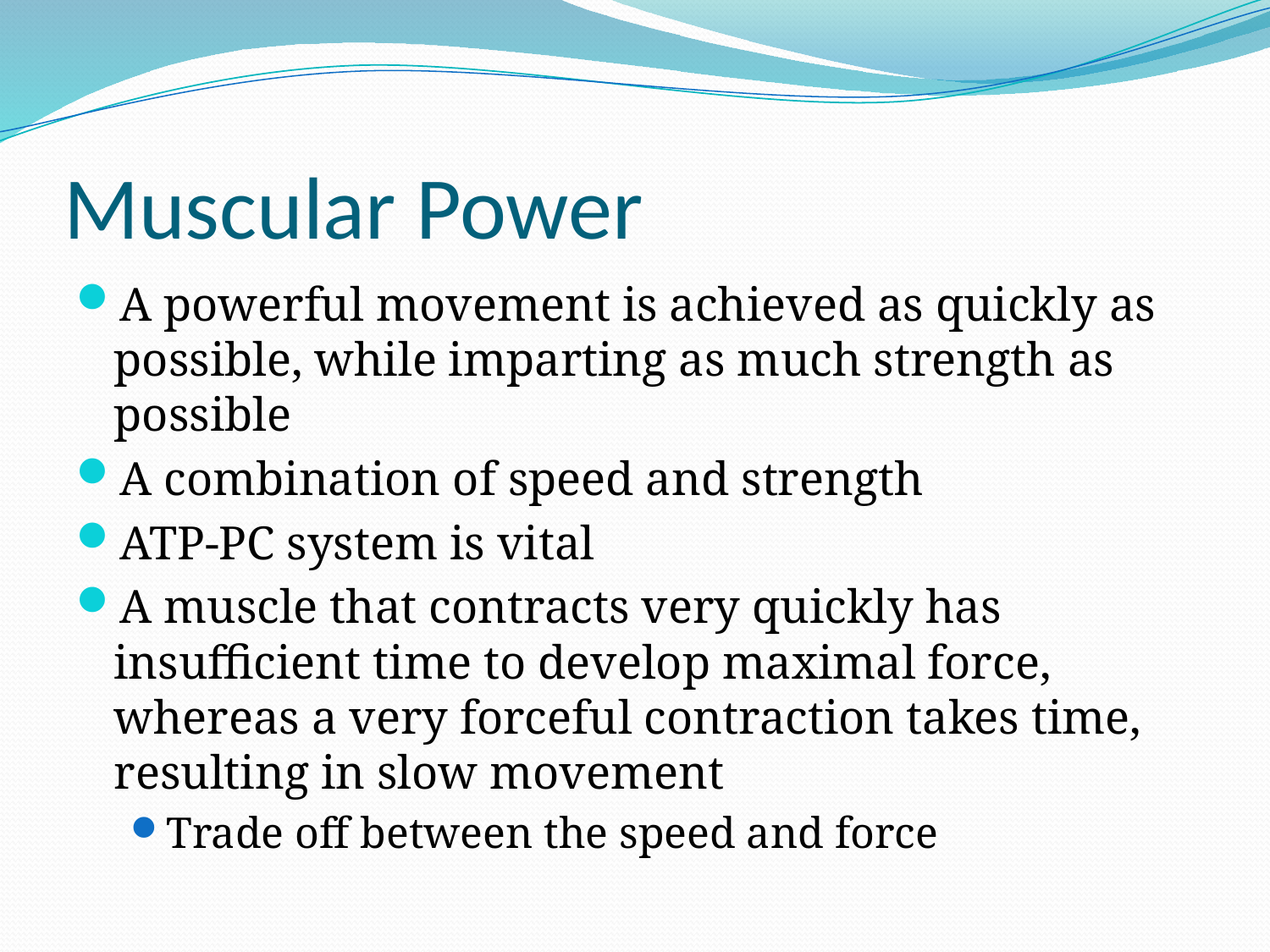

# Muscular Power
A powerful movement is achieved as quickly as possible, while imparting as much strength as possible
A combination of speed and strength
ATP-PC system is vital
A muscle that contracts very quickly has insufficient time to develop maximal force, whereas a very forceful contraction takes time, resulting in slow movement
Trade off between the speed and force